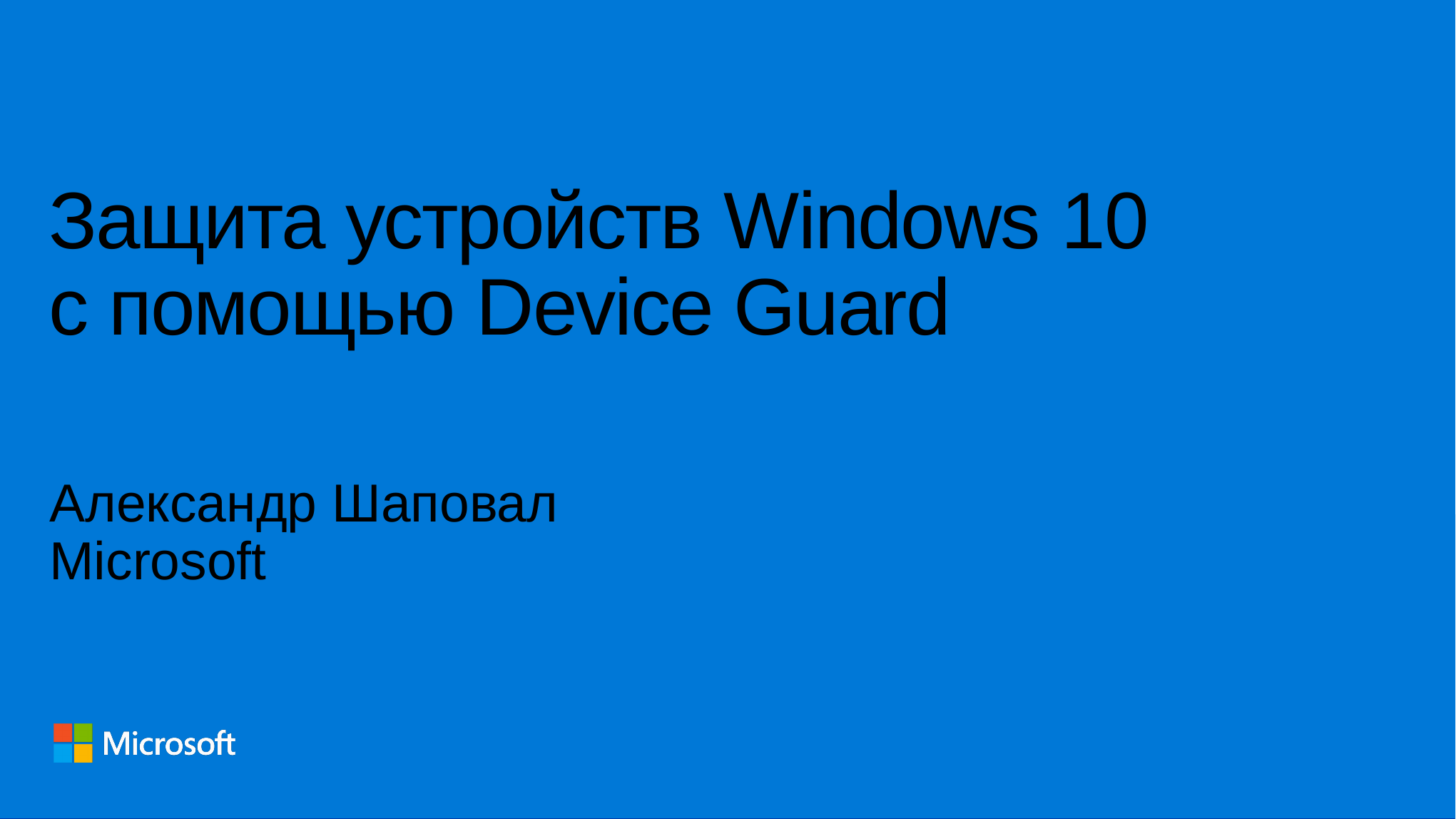

# Защита устройств Windows 10 с помощью Device Guard
Александр Шаповал
Microsoft